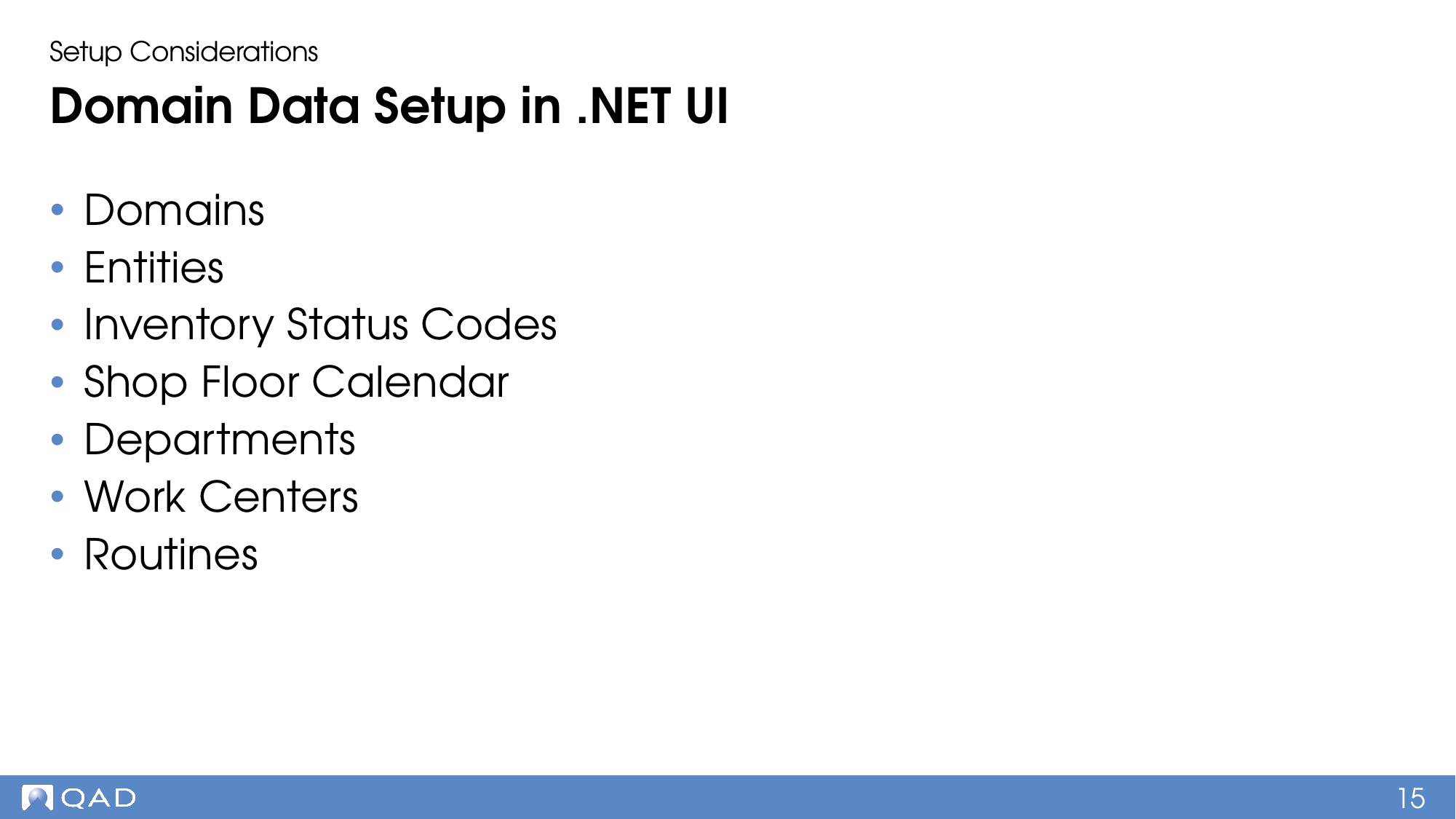

Setup Considerations
# Domain Data Setup in .NET UI
Domains
Entities
Inventory Status Codes
Shop Floor Calendar
Departments
Work Centers
Routines

15